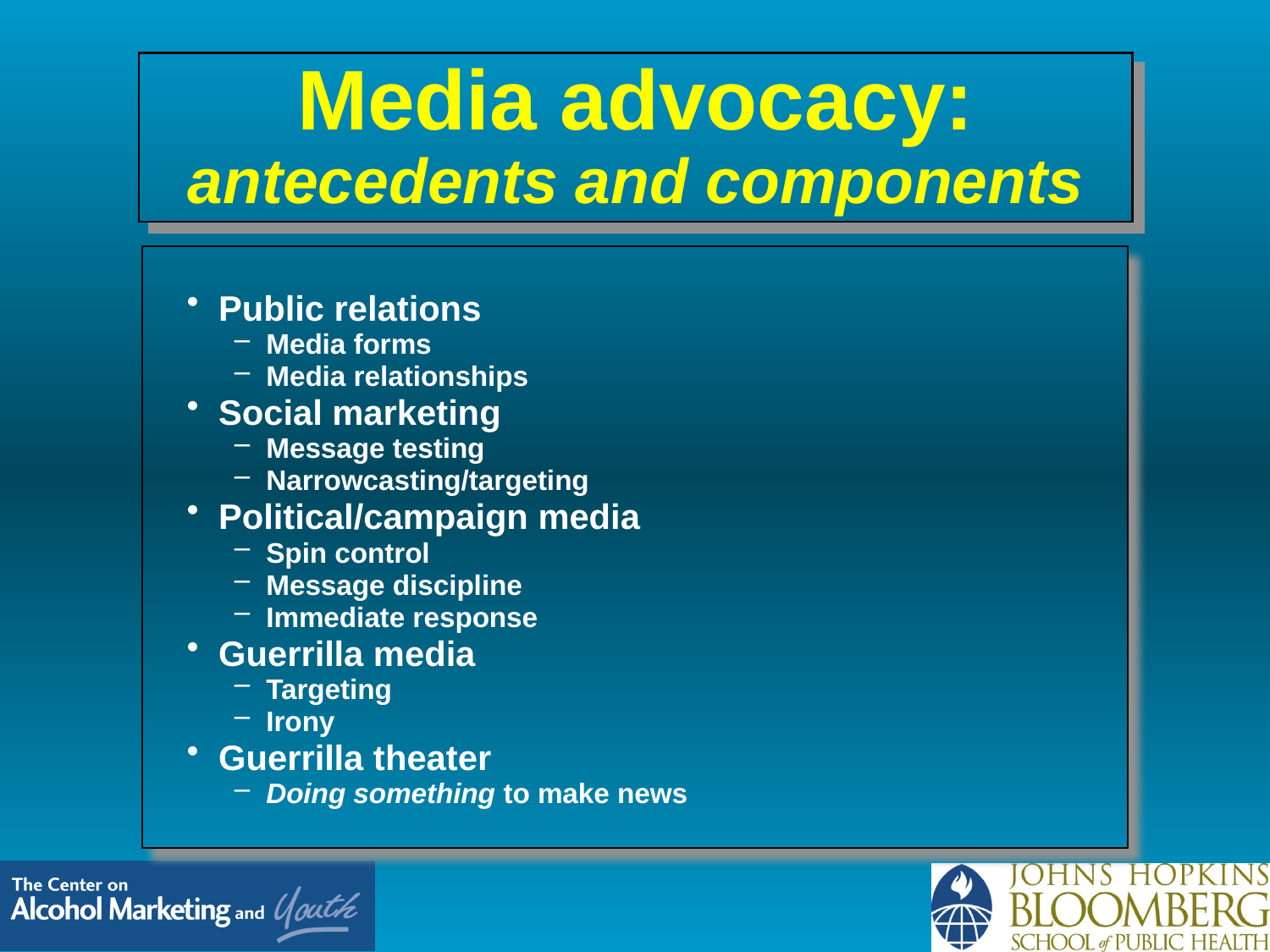

Media advocacy:
antecedents and components
#

Public relations
Media forms
Media relationships
Social marketing
Message testing
Narrowcasting/targeting
Political/campaign media
Spin control
Message discipline
Immediate response
Guerrilla media
Targeting
Irony
Guerrilla theater
Doing something to make news